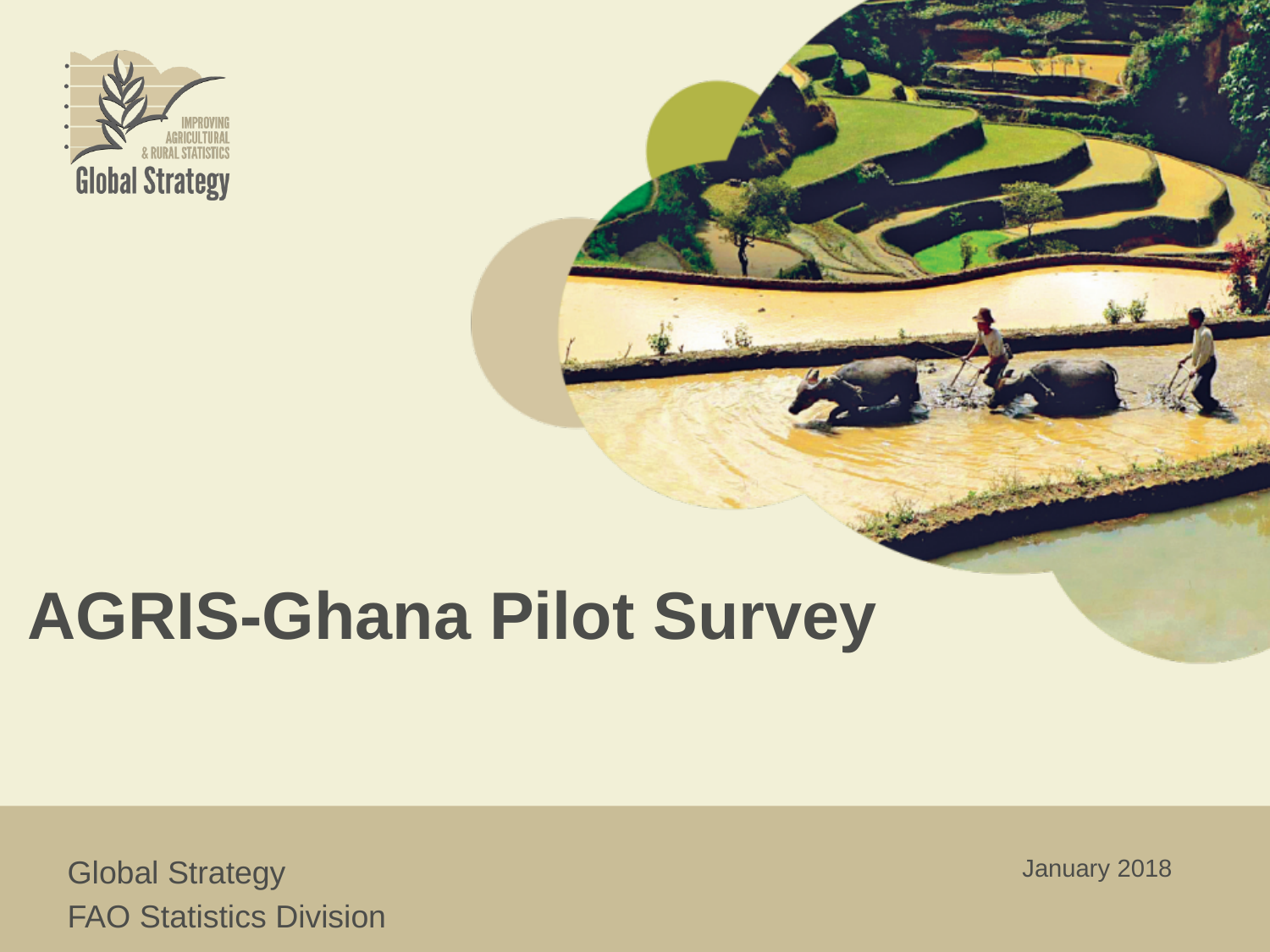

AGRIS-Ghana Pilot Survey
Global Strategy
FAO Statistics Division
January 2018